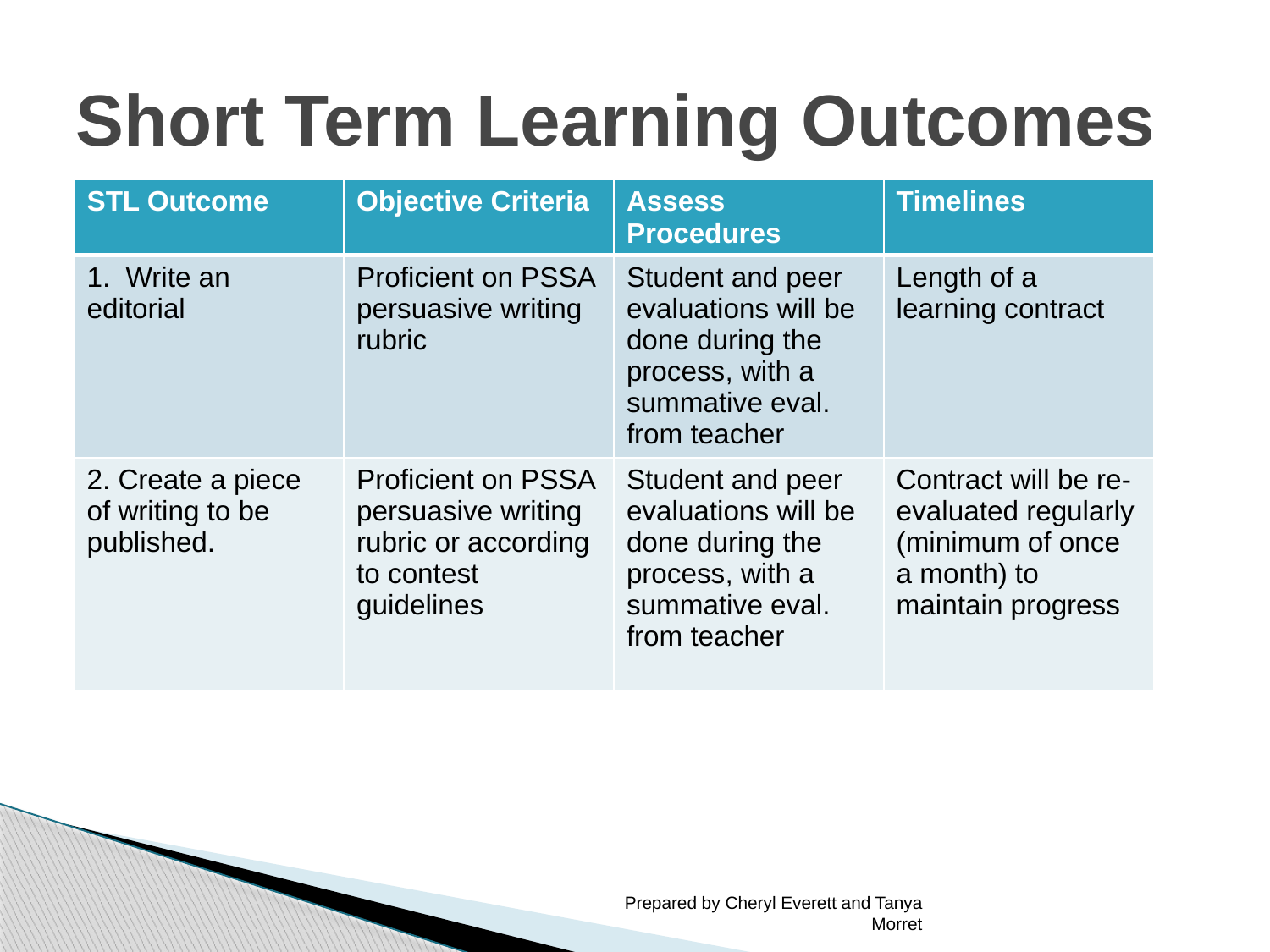

# Short Term Learning Outcomes
| STL Outcome | Objective Criteria | Assess Procedures | Timelines |
| --- | --- | --- | --- |
| 1. Write an editorial | Proficient on PSSA persuasive writing rubric | Student and peer evaluations will be done during the process, with a summative eval. from teacher | Length of a learning contract |
| 2. Create a piece of writing to be published. | Proficient on PSSA persuasive writing rubric or according to contest guidelines | Student and peer evaluations will be done during the process, with a summative eval. from teacher | Contract will be re-evaluated regularly (minimum of once a month) to maintain progress |
Prepared by Cheryl Everett and Tanya Morret